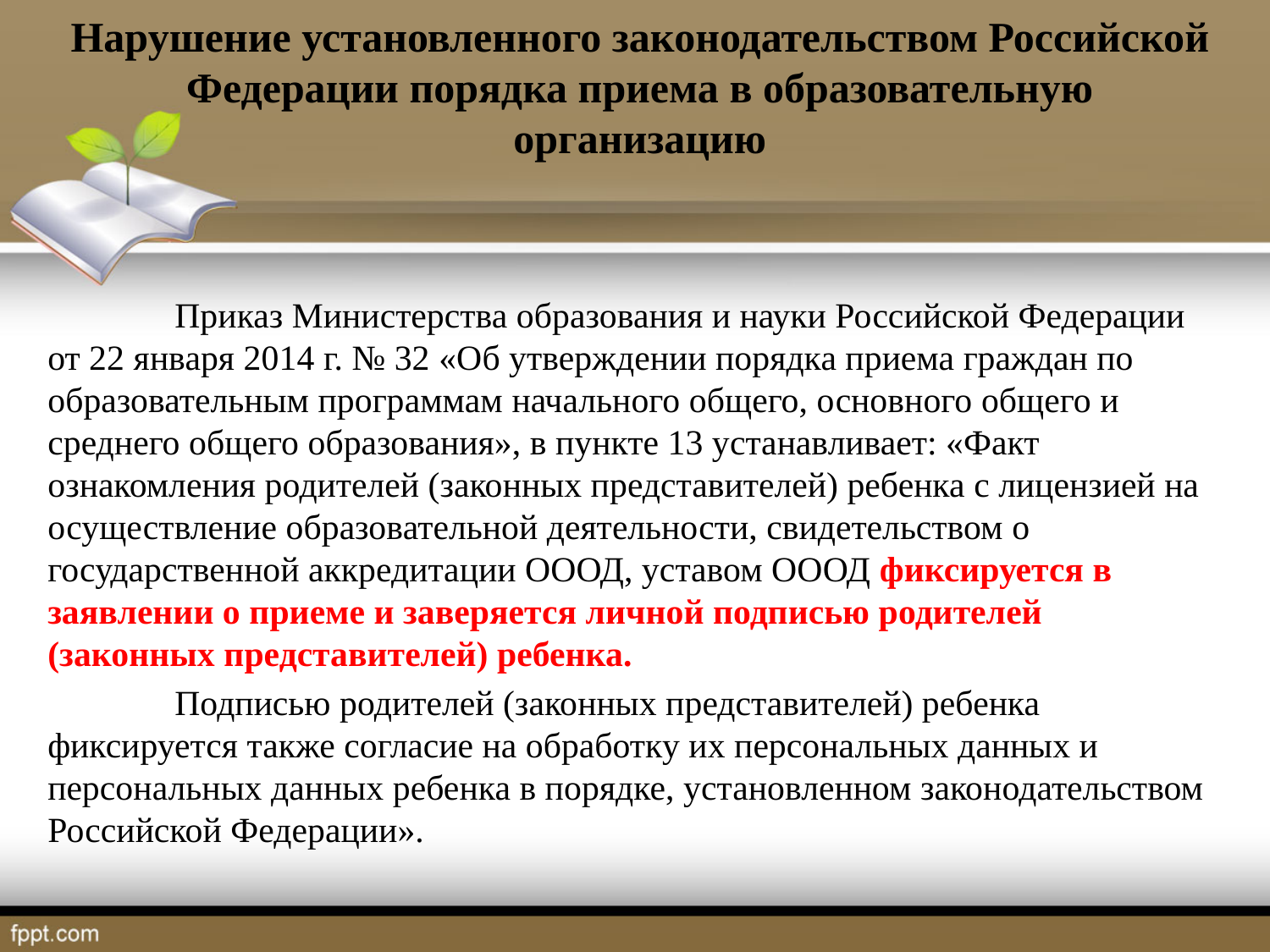

# Нарушение установленного законодательством Российской Федерации порядка приема в образовательную организацию
	Приказ Министерства образования и науки Российской Федерации 
от 22 января 2014 г. № 32 «Об утверждении порядка приема граждан по образовательным программам начального общего, основного общего и среднего общего образования», в пункте 13 устанавливает: «Факт ознакомления родителей (законных представителей) ребенка с лицензией на осуществление образовательной деятельности, свидетельством о государственной аккредитации ОООД, уставом ОООД фиксируется в заявлении о приеме и заверяется личной подписью родителей (законных представителей) ребенка.
	Подписью родителей (законных представителей) ребенка фиксируется также согласие на обработку их персональных данных и персональных данных ребенка в порядке, установленном законодательством Российской Федерации».